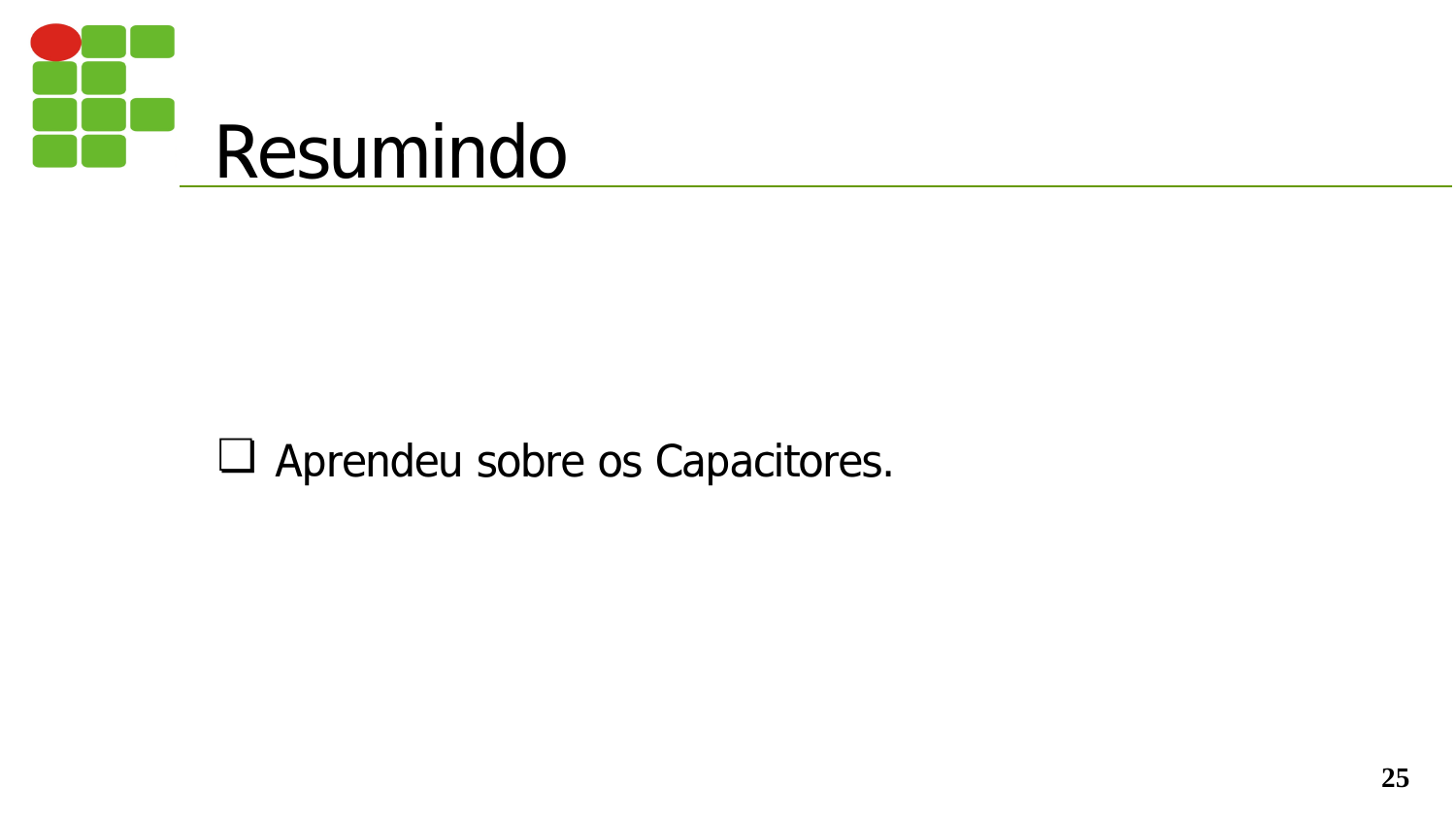

# Resumindo

Aprendeu sobre os Capacitores.

25